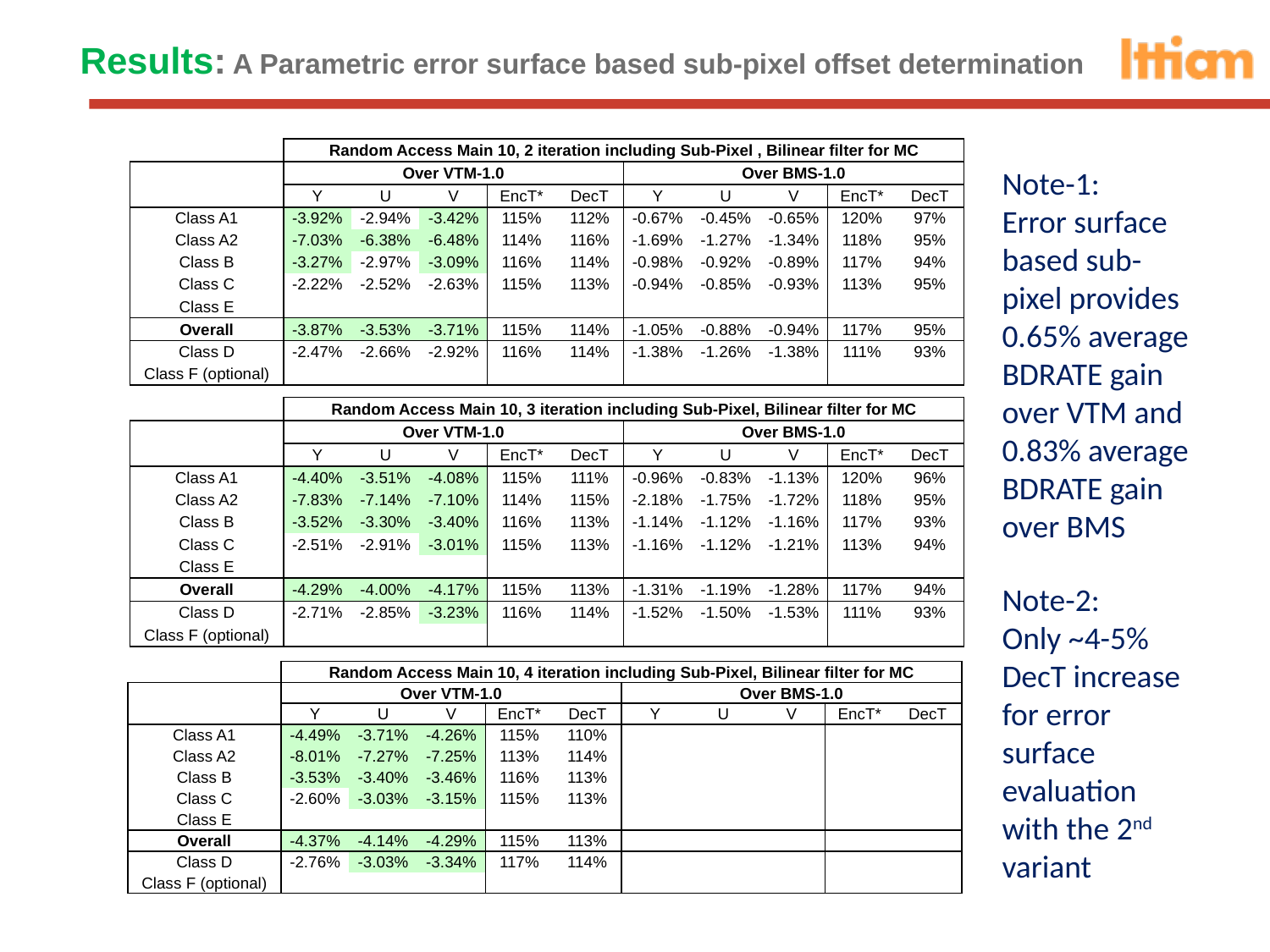

Table -3.1 Random Access Main 10, 1 iteration
# Results: A Parametric error surface based sub-pixel offset determination
|  | Random Access Main 10, 2 iteration including Sub-Pixel , Bilinear filter for MC |  |  |  |  |  |  |  |  |  |
| --- | --- | --- | --- | --- | --- | --- | --- | --- | --- | --- |
|  | Over VTM-1.0 |  |  |  |  | Over BMS-1.0 |  |  |  |  |
|  | Y | U | V | EncT\* | DecT | Y | U | V | EncT\* | DecT |
| Class A1 | -3.92% | -2.94% | -3.42% | 115% | 112% | -0.67% | -0.45% | -0.65% | 120% | 97% |
| Class A2 | -7.03% | -6.38% | -6.48% | 114% | 116% | -1.69% | -1.27% | -1.34% | 118% | 95% |
| Class B | -3.27% | -2.97% | -3.09% | 116% | 114% | -0.98% | -0.92% | -0.89% | 117% | 94% |
| Class C | -2.22% | -2.52% | -2.63% | 115% | 113% | -0.94% | -0.85% | -0.93% | 113% | 95% |
| Class E |  |  |  |  |  |  |  |  |  |  |
| Overall | -3.87% | -3.53% | -3.71% | 115% | 114% | -1.05% | -0.88% | -0.94% | 117% | 95% |
| Class D | -2.47% | -2.66% | -2.92% | 116% | 114% | -1.38% | -1.26% | -1.38% | 111% | 93% |
| Class F (optional) |  |  |  |  |  |  |  |  |  |  |
Note-1:
Error surface based sub-pixel provides 0.65% average BDRATE gain over VTM and 0.83% average BDRATE gain over BMS
|  | Random Access Main 10, 3 iteration including Sub-Pixel, Bilinear filter for MC |  |  |  |  |  |  |  |  |  |
| --- | --- | --- | --- | --- | --- | --- | --- | --- | --- | --- |
|  | Over VTM-1.0 |  |  |  |  | Over BMS-1.0 |  |  |  |  |
|  | Y | U | V | EncT\* | DecT | Y | U | V | EncT\* | DecT |
| Class A1 | -4.40% | -3.51% | -4.08% | 115% | 111% | -0.96% | -0.83% | -1.13% | 120% | 96% |
| Class A2 | -7.83% | -7.14% | -7.10% | 114% | 115% | -2.18% | -1.75% | -1.72% | 118% | 95% |
| Class B | -3.52% | -3.30% | -3.40% | 116% | 113% | -1.14% | -1.12% | -1.16% | 117% | 93% |
| Class C | -2.51% | -2.91% | -3.01% | 115% | 113% | -1.16% | -1.12% | -1.21% | 113% | 94% |
| Class E |  |  |  |  |  |  |  |  |  |  |
| Overall | -4.29% | -4.00% | -4.17% | 115% | 113% | -1.31% | -1.19% | -1.28% | 117% | 94% |
| Class D | -2.71% | -2.85% | -3.23% | 116% | 114% | -1.52% | -1.50% | -1.53% | 111% | 93% |
| Class F (optional) |  |  |  |  |  |  |  |  |  |  |
Note-2:
Only ~4-5% DecT increase for error surface evaluation with the 2nd variant
|  | Random Access Main 10, 4 iteration including Sub-Pixel, Bilinear filter for MC |  |  |  |  |  |  |  |  |  |
| --- | --- | --- | --- | --- | --- | --- | --- | --- | --- | --- |
|  | Over VTM-1.0 |  |  |  |  | Over BMS-1.0 |  |  |  |  |
|  | Y | U | V | EncT\* | DecT | Y | U | V | EncT\* | DecT |
| Class A1 | -4.49% | -3.71% | -4.26% | 115% | 110% |  |  |  |  |  |
| Class A2 | -8.01% | -7.27% | -7.25% | 113% | 114% |  |  |  |  |  |
| Class B | -3.53% | -3.40% | -3.46% | 116% | 113% |  |  |  |  |  |
| Class C | -2.60% | -3.03% | -3.15% | 115% | 113% |  |  |  |  |  |
| Class E |  |  |  |  |  |  |  |  |  |  |
| Overall | -4.37% | -4.14% | -4.29% | 115% | 113% |  |  |  |  |  |
| Class D | -2.76% | -3.03% | -3.34% | 117% | 114% |  |  |  |  |  |
| Class F (optional) |  |  |  |  |  |  |  |  |  |  |